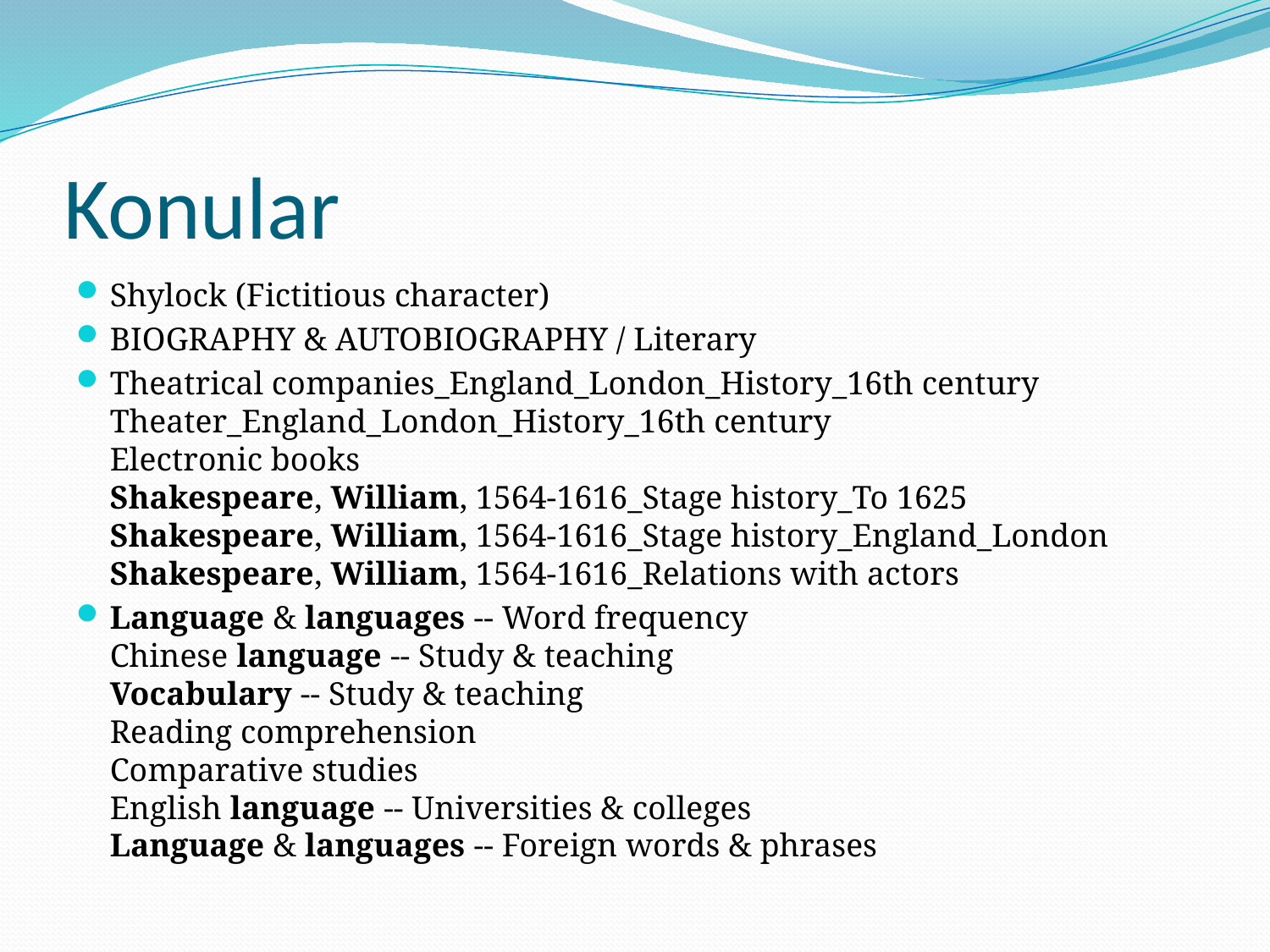

# Konular
Shylock (Fictitious character)
BIOGRAPHY & AUTOBIOGRAPHY / Literary
Theatrical companies_England_London_History_16th century
Theater_England_London_History_16th century
Electronic books
Shakespeare, William, 1564-1616_Stage history_To 1625
Shakespeare, William, 1564-1616_Stage history_England_London
Shakespeare, William, 1564-1616_Relations with actors
Language & languages -- Word frequency
Chinese language -- Study & teaching
Vocabulary -- Study & teaching
Reading comprehension
Comparative studies
English language -- Universities & colleges
Language & languages -- Foreign words & phrases